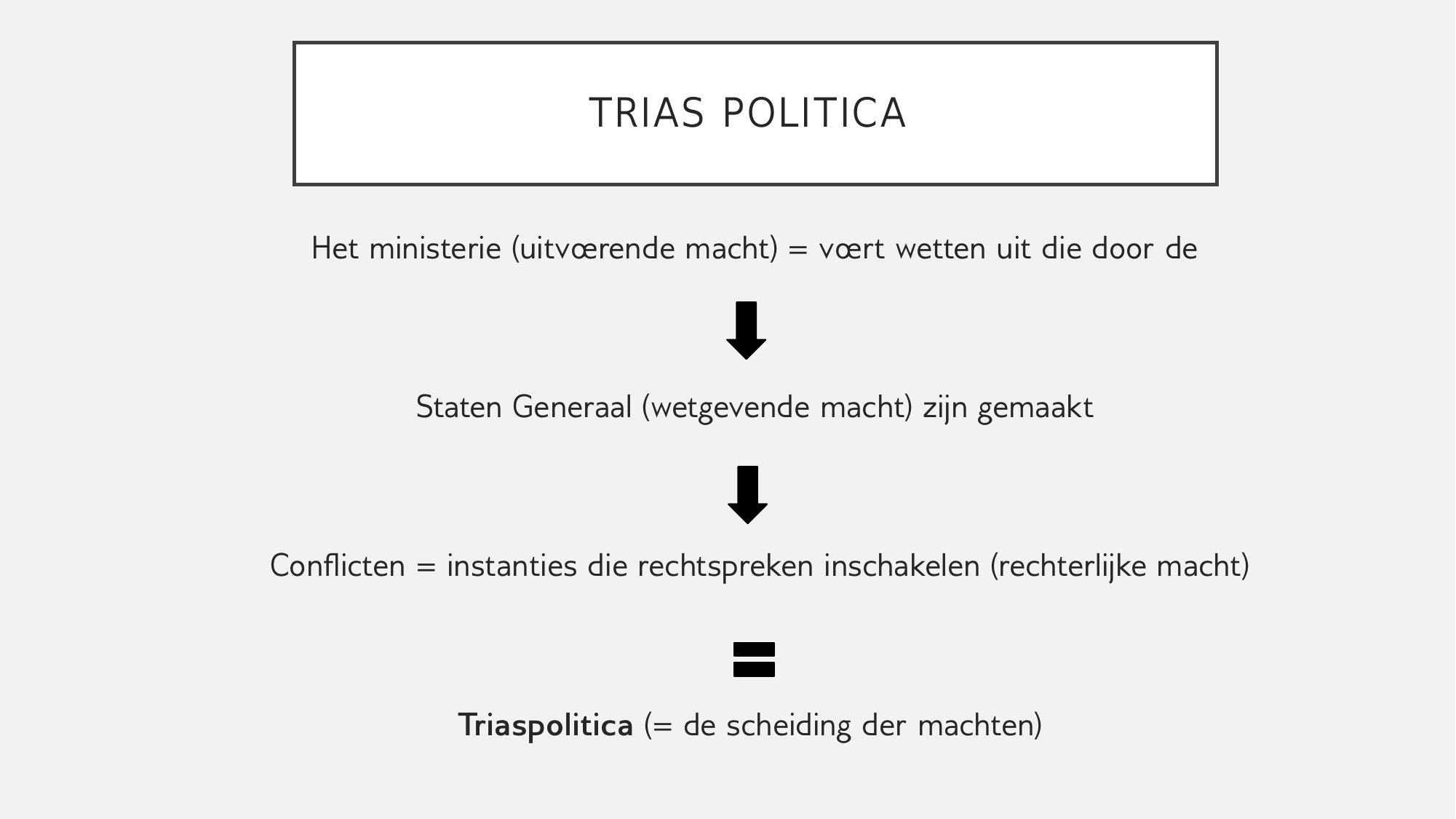

# Trias politica
 Het ministerie (uitvoerende macht) = voert wetten uit die door de

Staten Generaal (wetgevende macht) zijn gemaakt

 Conflicten = instanties die rechtspreken inschakelen (rechterlijke macht)

Triaspolitica (= de scheiding der machten)